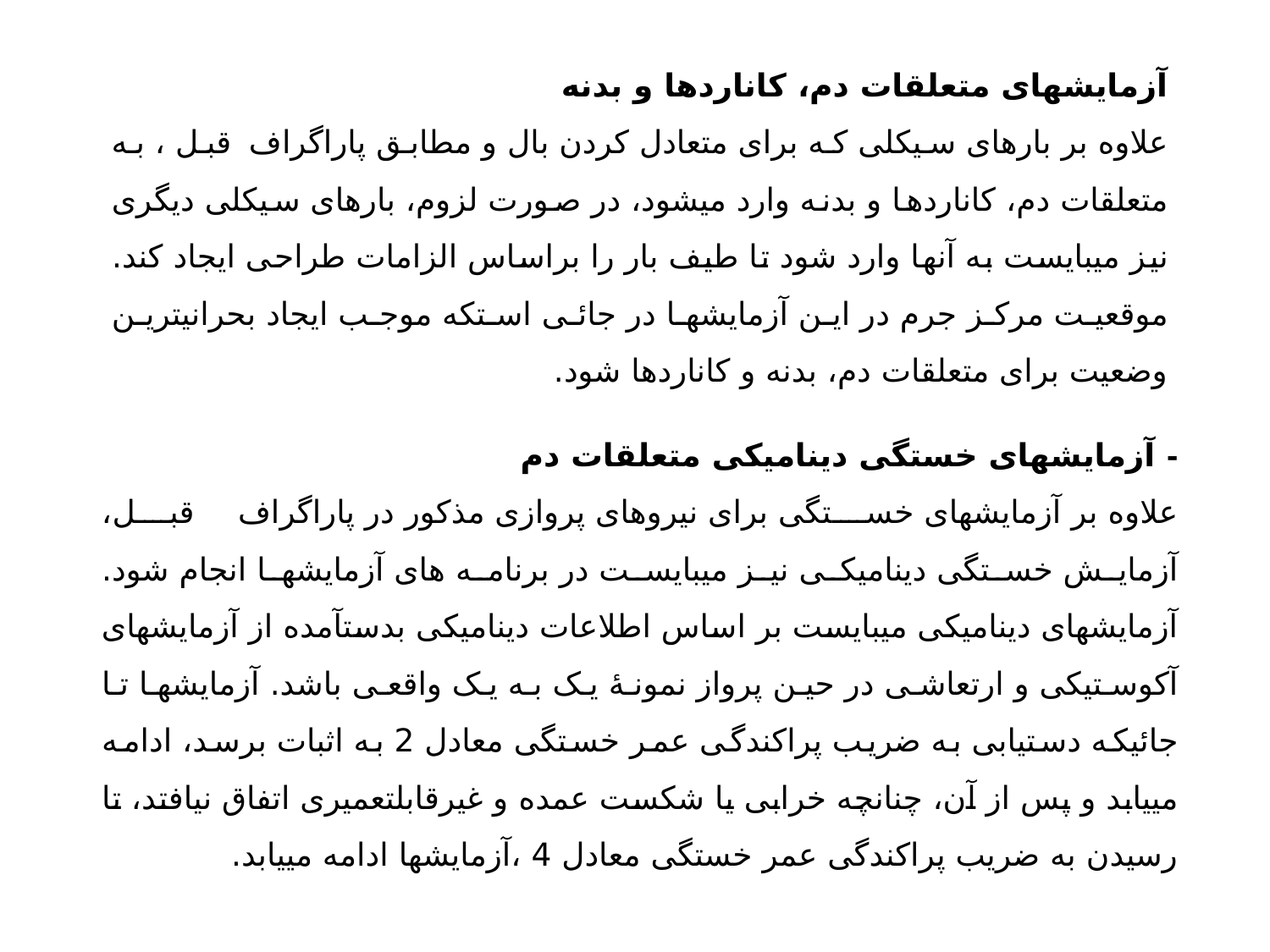

آزمایشهای متعلقات دم، کاناردها و بدنه
علاوه بر بارهای سیکلی که برای متعادل کردن بال و مطابق پاراگراف قبل ، به متعلقات دم، کاناردها و بدنه وارد میشود، در صورت لزوم، بارهای سیکلی دیگری نیز میبایست به آنها وارد شود تا طیف بار را براساس الزامات طراحی ایجاد کند. موقعیت مرکز جرم در این آزمایشها در جائی استکه موجب ایجاد بحرانیترین وضعیت برای متعلقات دم، بدنه و کاناردها شود.
- آزمایشهای خستگی دینامیکی متعلقات دم
علاوه بر آزمایشهای خستگی برای نیروهای پروازی مذکور در پاراگراف قبل، آزمایش خستگی دینامیکی نیز میبایست در برنامه های آزمایشها انجام شود. آزمایشهای دینامیکی میبایست بر اساس اطلاعات دینامیکی بدستآمده از آزمایشهای آکوستیکی و ارتعاشی در حین پرواز نمونۀ یک به یک واقعی باشد. آزمایشها تا جائیکه دستیابی به ضریب پراکندگی عمر خستگی معادل 2 به اثبات برسد، ادامه مییابد و پس از آن، چنانچه خرابی یا شکست عمده و غیرقابلتعمیری اتفاق نیافتد، تا رسیدن به ضریب پراکندگی عمر خستگی معادل 4 ،آزمایشها ادامه مییابد.